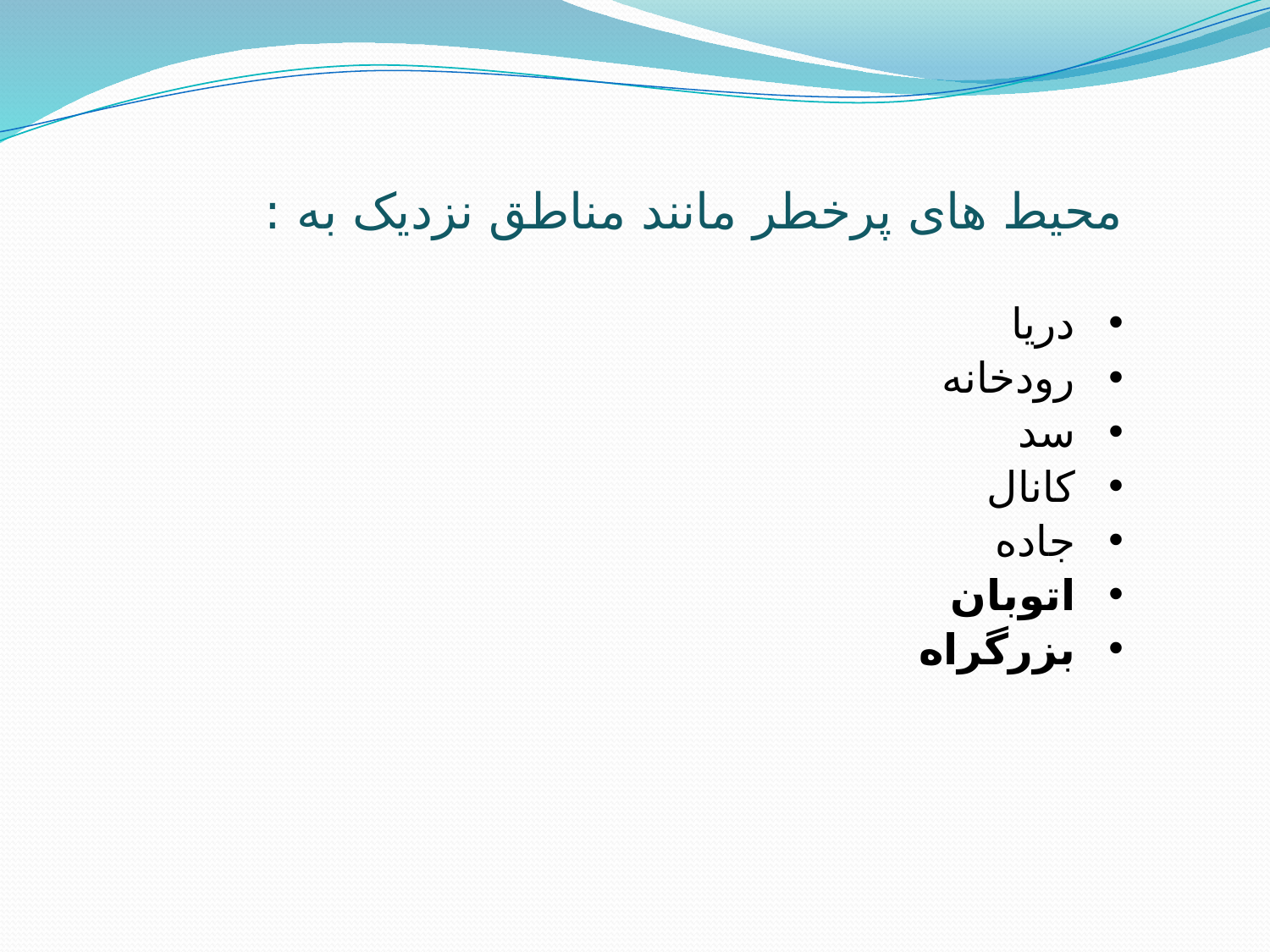

محیط های پرخطر مانند مناطق نزدیک به :

دریا
رودخانه
سد
کانال
جاده
اتوبان
بزرگراه